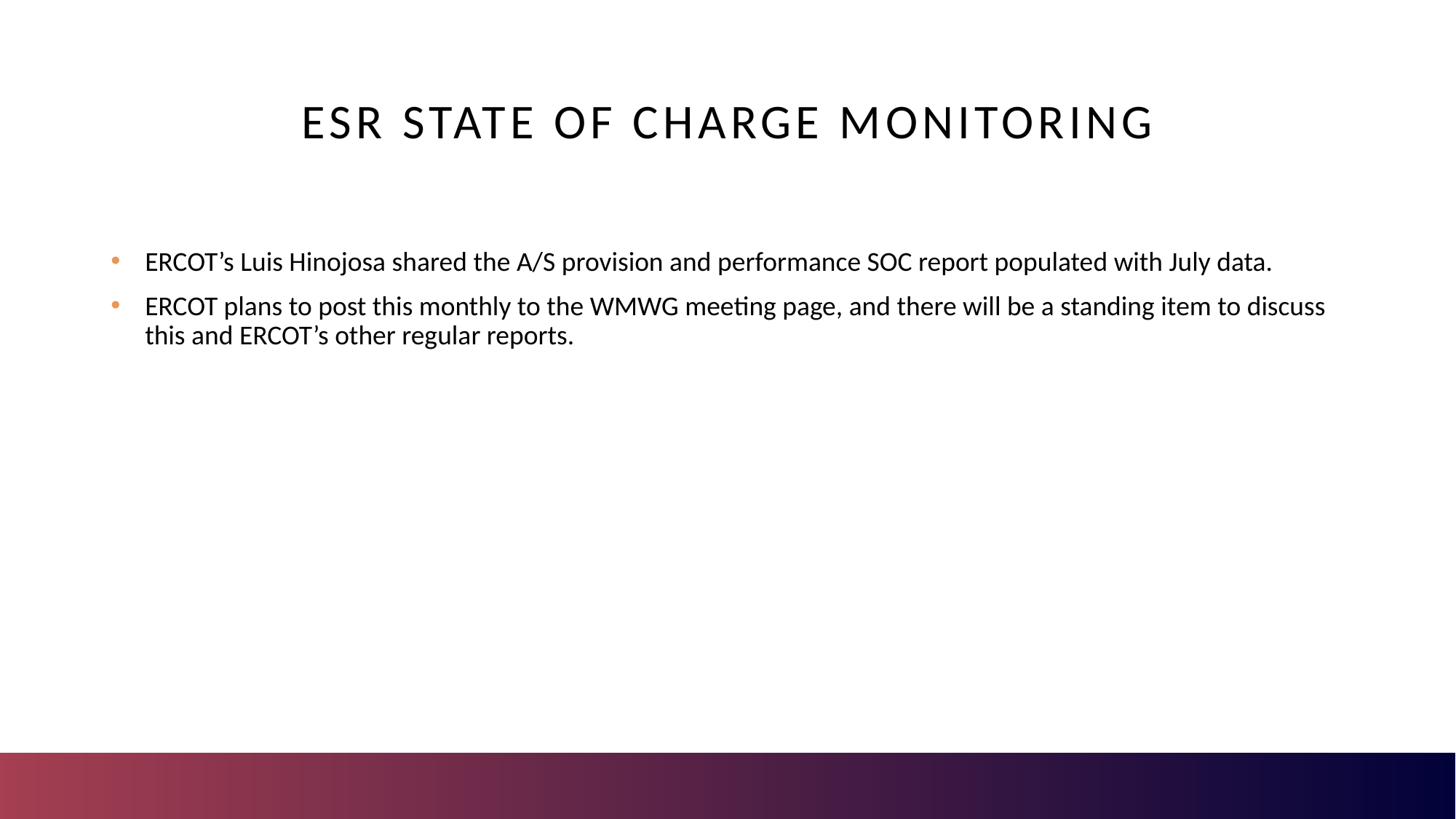

# ESR state of charge monitoring
ERCOT’s Luis Hinojosa shared the A/S provision and performance SOC report populated with July data.
ERCOT plans to post this monthly to the WMWG meeting page, and there will be a standing item to discuss this and ERCOT’s other regular reports.